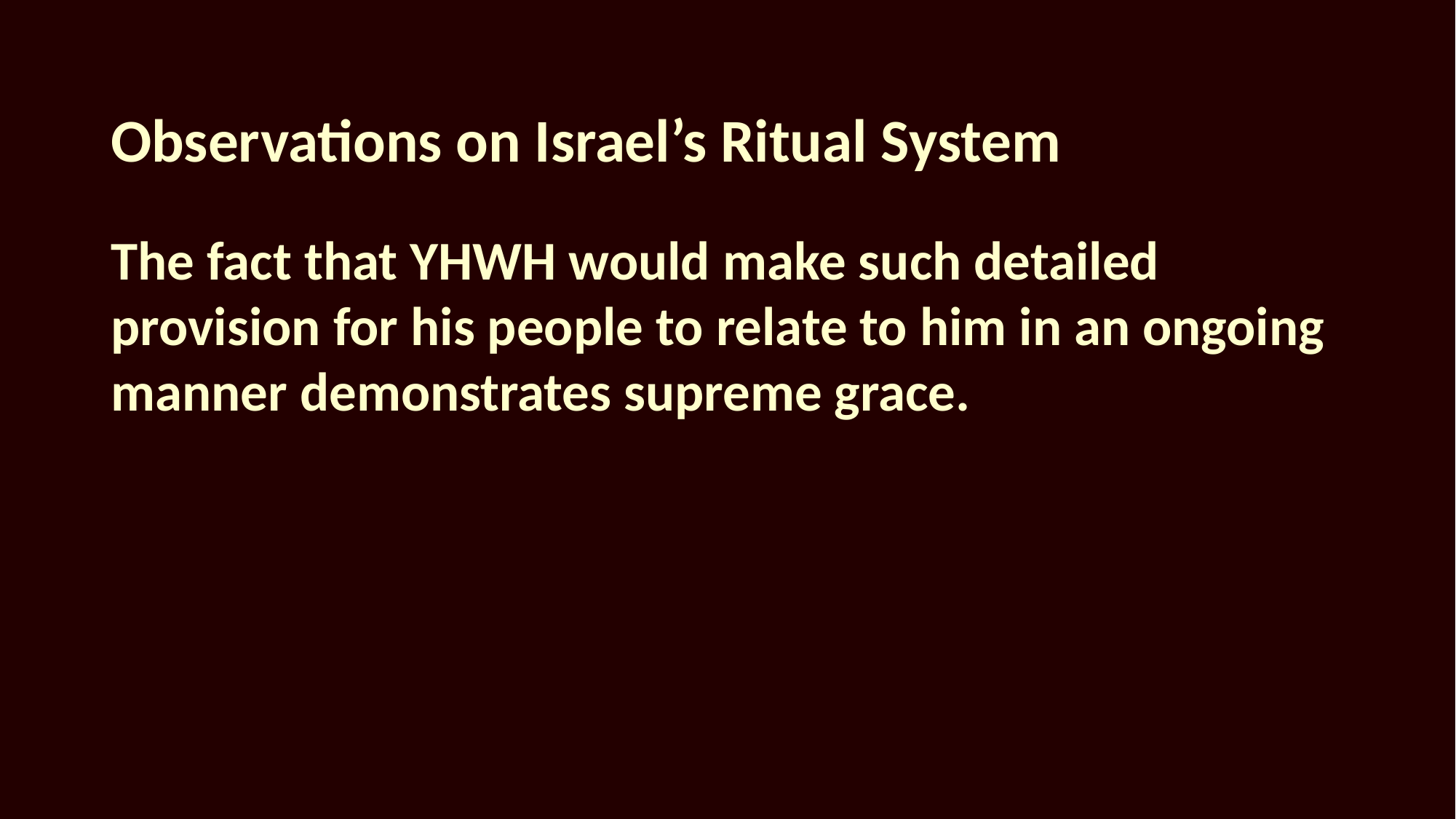

# Observations on Israel’s Ritual System
The fact that YHWH would make such detailed provision for his people to relate to him in an ongoing manner demonstrates supreme grace.